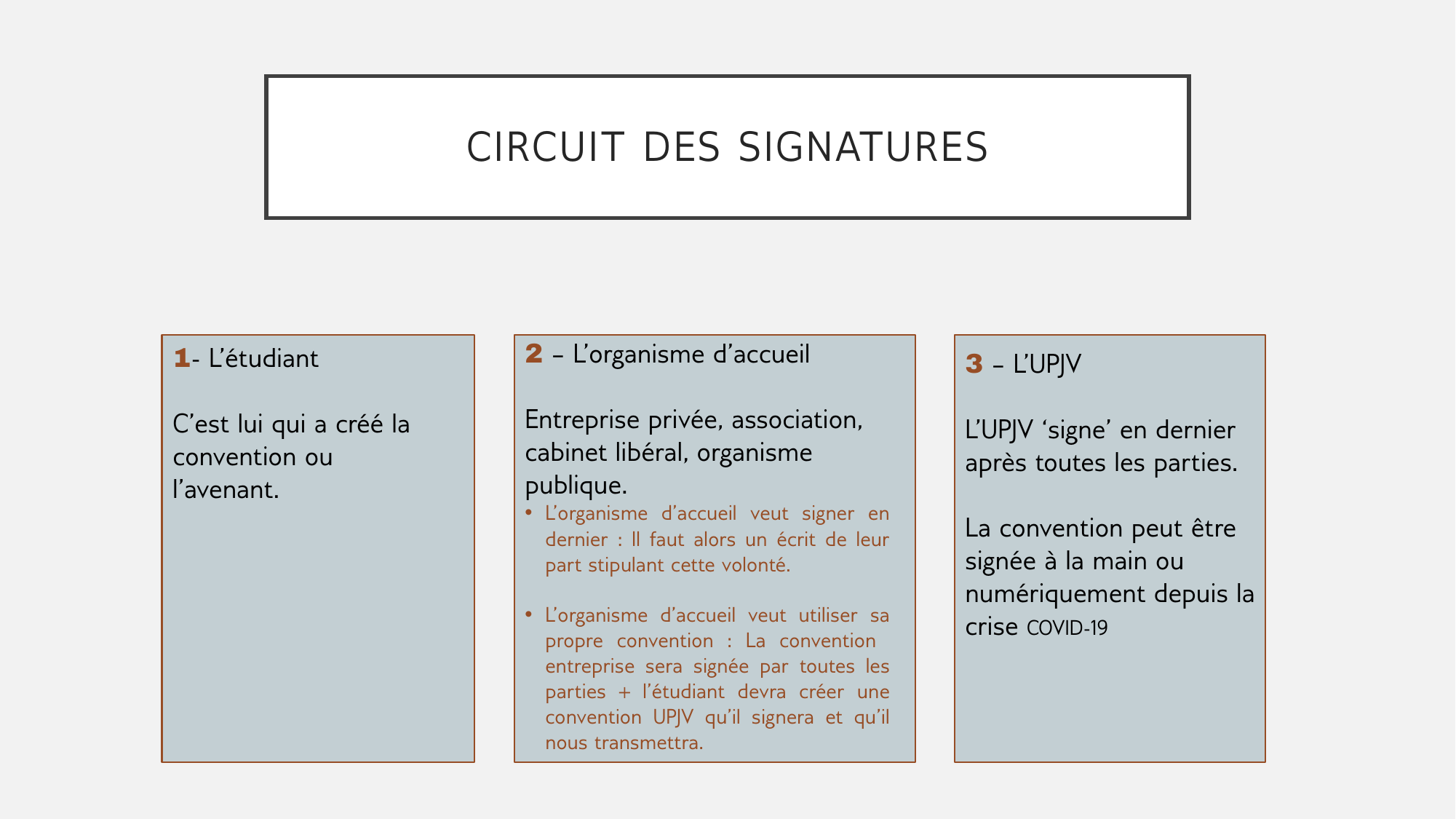

# circuit des signatures
2 – L’organisme d’accueil

Entreprise privée, association, cabinet libéral, organisme publique.
L’organisme d’accueil veut signer en dernier : Il faut alors un écrit de leur part stipulant cette volonté.

L’organisme d’accueil veut utiliser sa propre convention : La convention  entreprise sera signée par toutes les parties + l’étudiant devra créer une convention UPJV qu’il signera et qu’il nous transmettra.

1- L’étudiant

C’est lui qui a créé la convention ou l’avenant.
3 – L’UPJV

L’UPJV ‘signe’ en dernier après toutes les parties.

La convention peut être signée à la main ou numériquement depuis la crise COVID-19